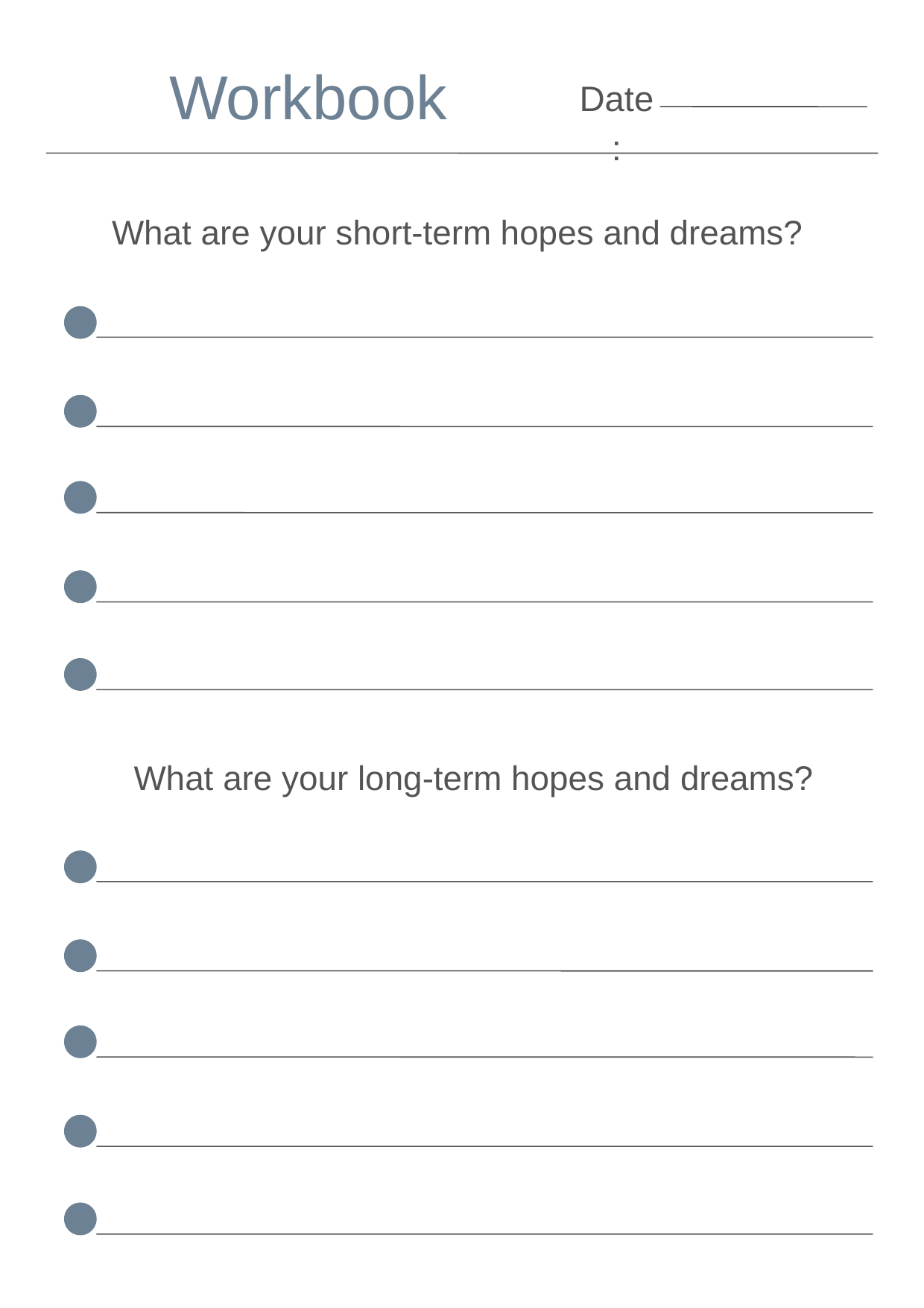

Workbook
Date:

What are your short-term hopes and dreams?

What are your long-term hopes and dreams?